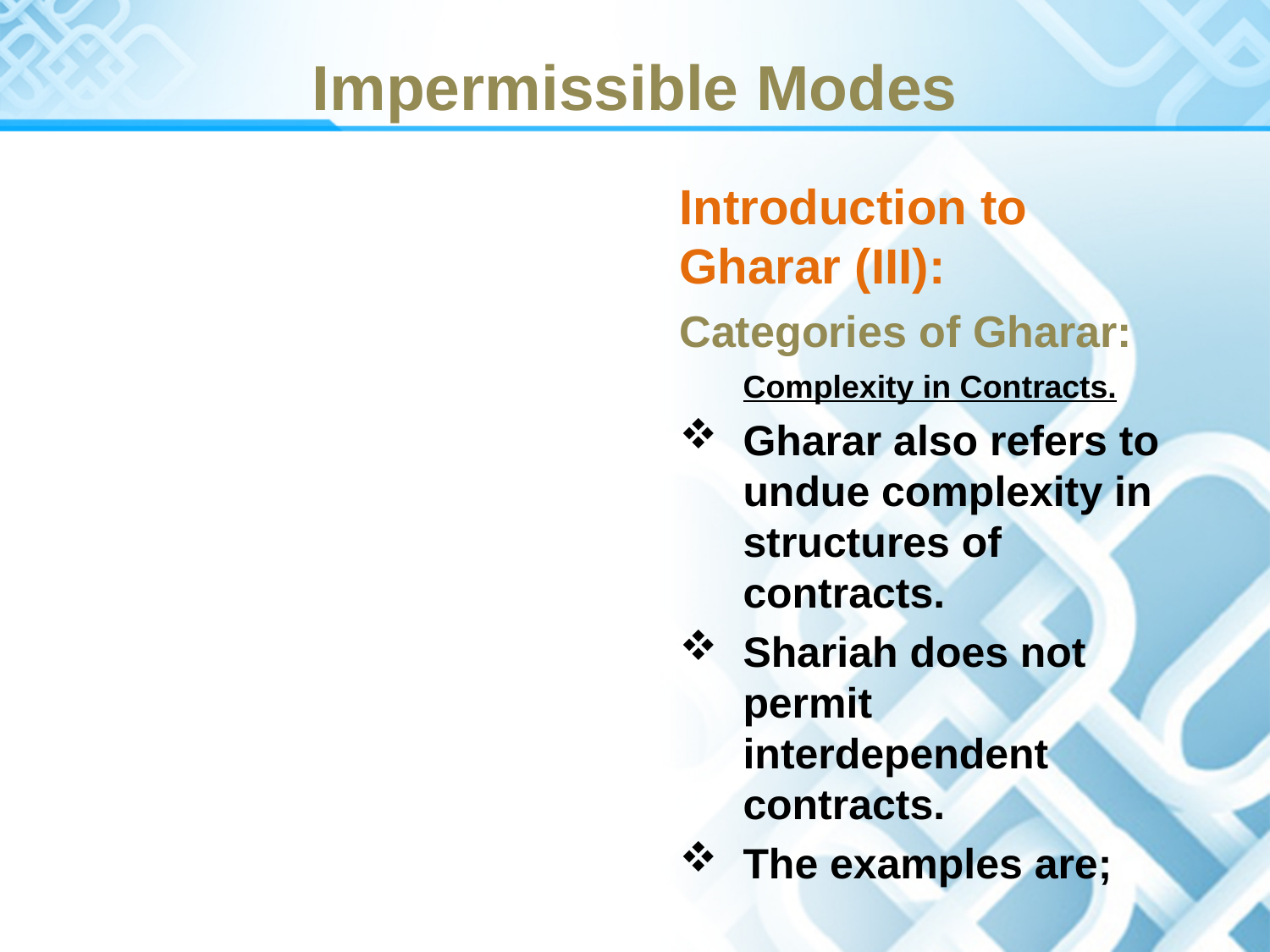

Impermissible Modes
Introduction to Gharar (III):
Categories of Gharar:
	Complexity in Contracts.
Gharar also refers to undue complexity in structures of contracts.
Shariah does not permit interdependent contracts.
The examples are;